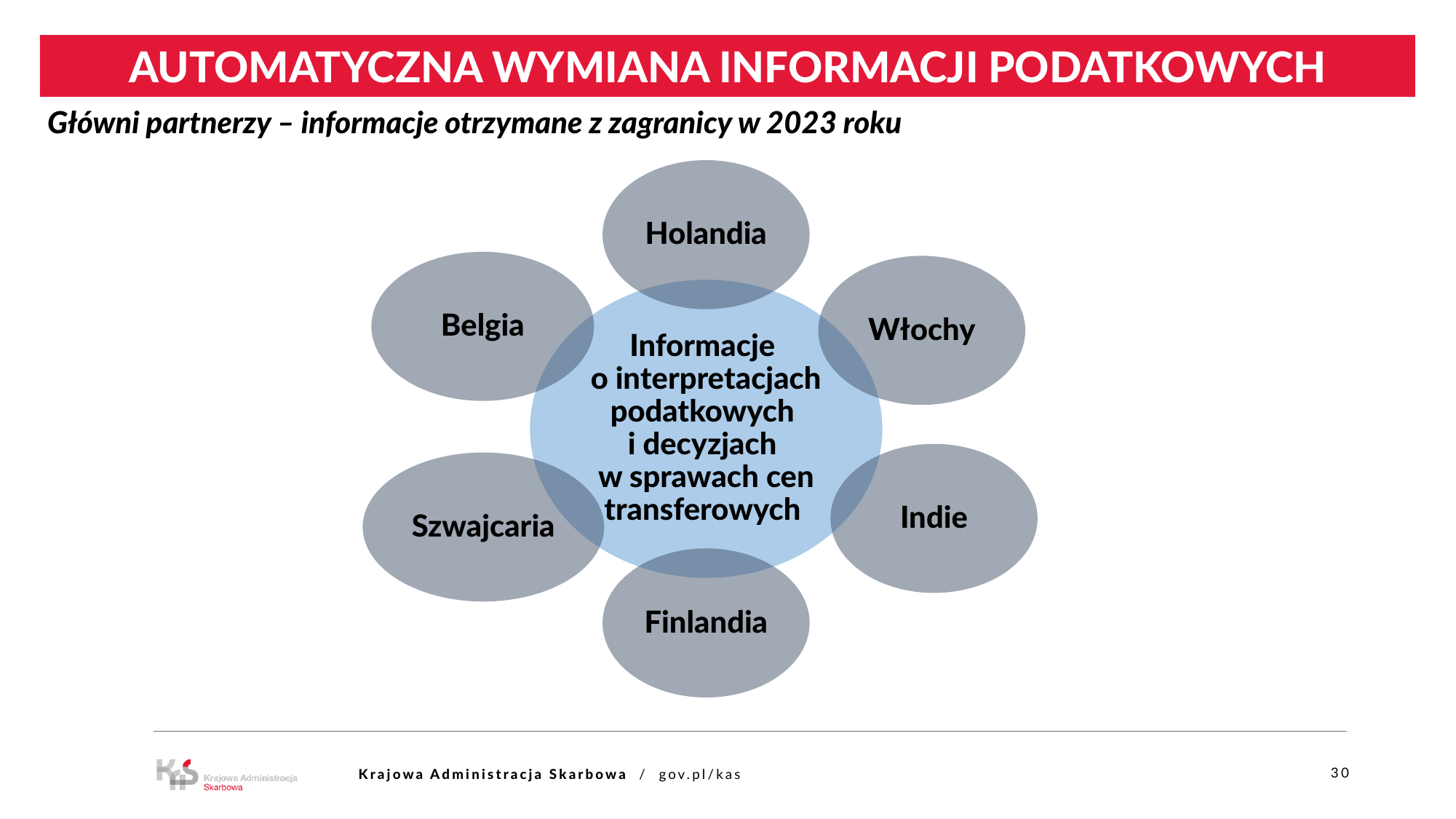

AUTOMATYCZNA WYMIANA INFORMACJI PODATKOWYCH
Główni partnerzy – informacje otrzymane z zagranicy w 2023 roku
Informacje
o interpretacjach podatkowych
i decyzjach
w sprawach cen transferowych
Holandia
Włochy
Indie
Finlandia
Szwajcaria
Belgia